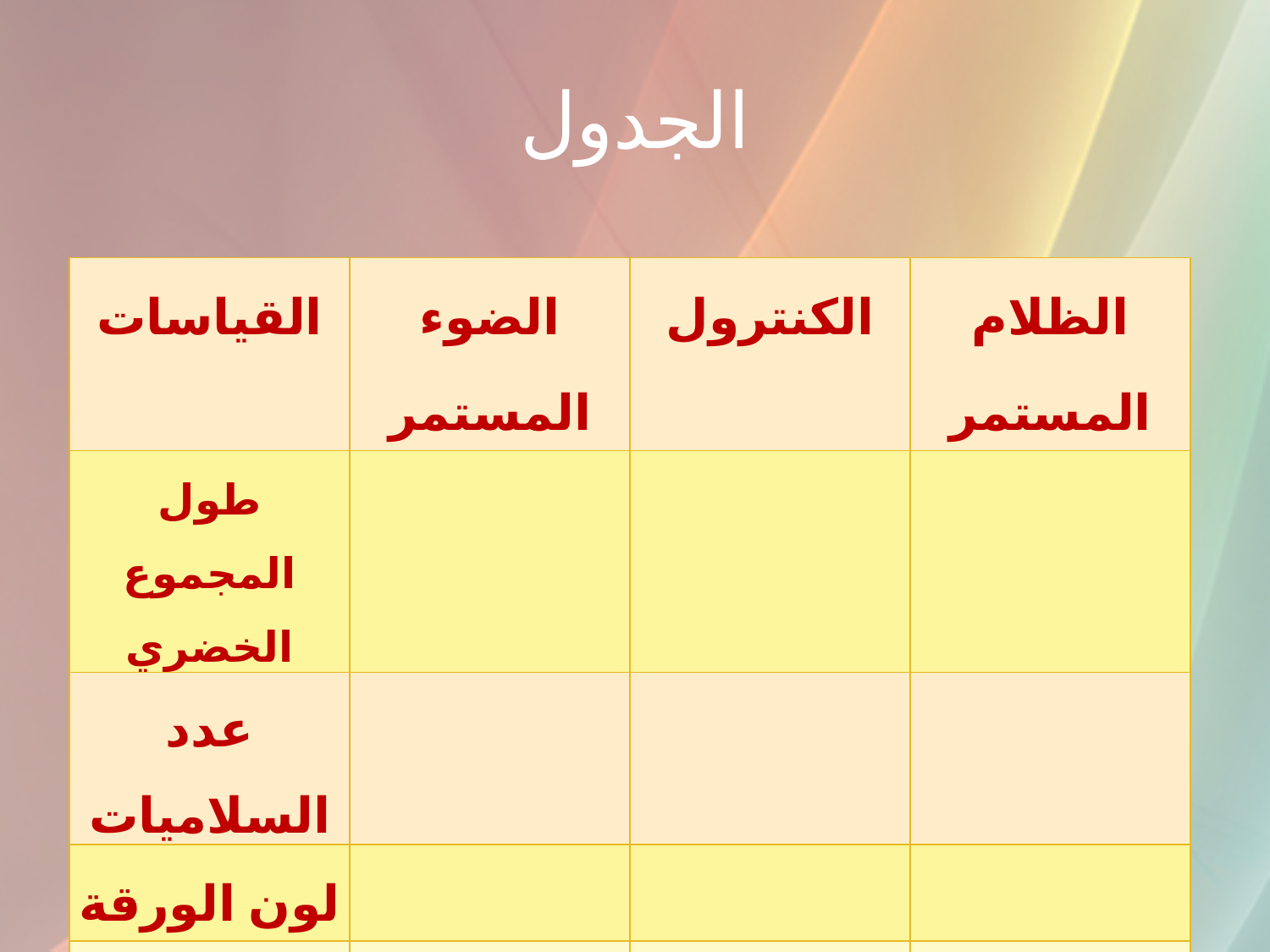

# الجدول
| القياسات | الضوء المستمر | الكنترول | الظلام المستمر |
| --- | --- | --- | --- |
| طول المجموع الخضري |  |  |  |
| عدد السلاميات |  |  |  |
| لون الورقة |  |  |  |
| مساحة الأوراق |  |  |  |